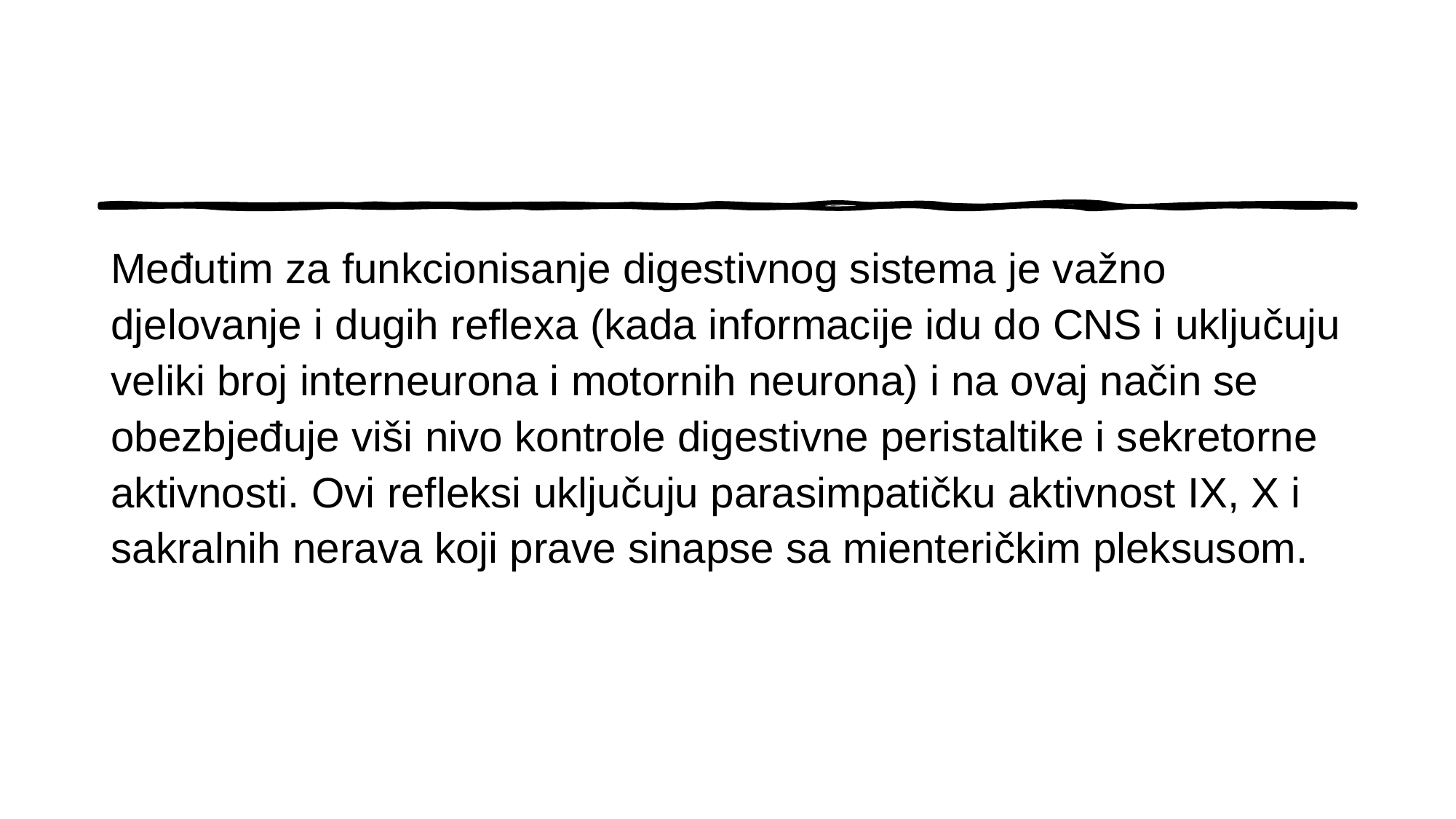

Međutim za funkcionisanje digestivnog sistema je važno djelovanje i dugih reflexa (kada informacije idu do CNS i uključuju veliki broj interneurona i motornih neurona) i na ovaj način se obezbjeđuje viši nivo kontrole digestivne peristaltike i sekretorne aktivnosti. Ovi refleksi uključuju parasimpatičku aktivnost IX, X i sakralnih nerava koji prave sinapse sa mienteričkim pleksusom.